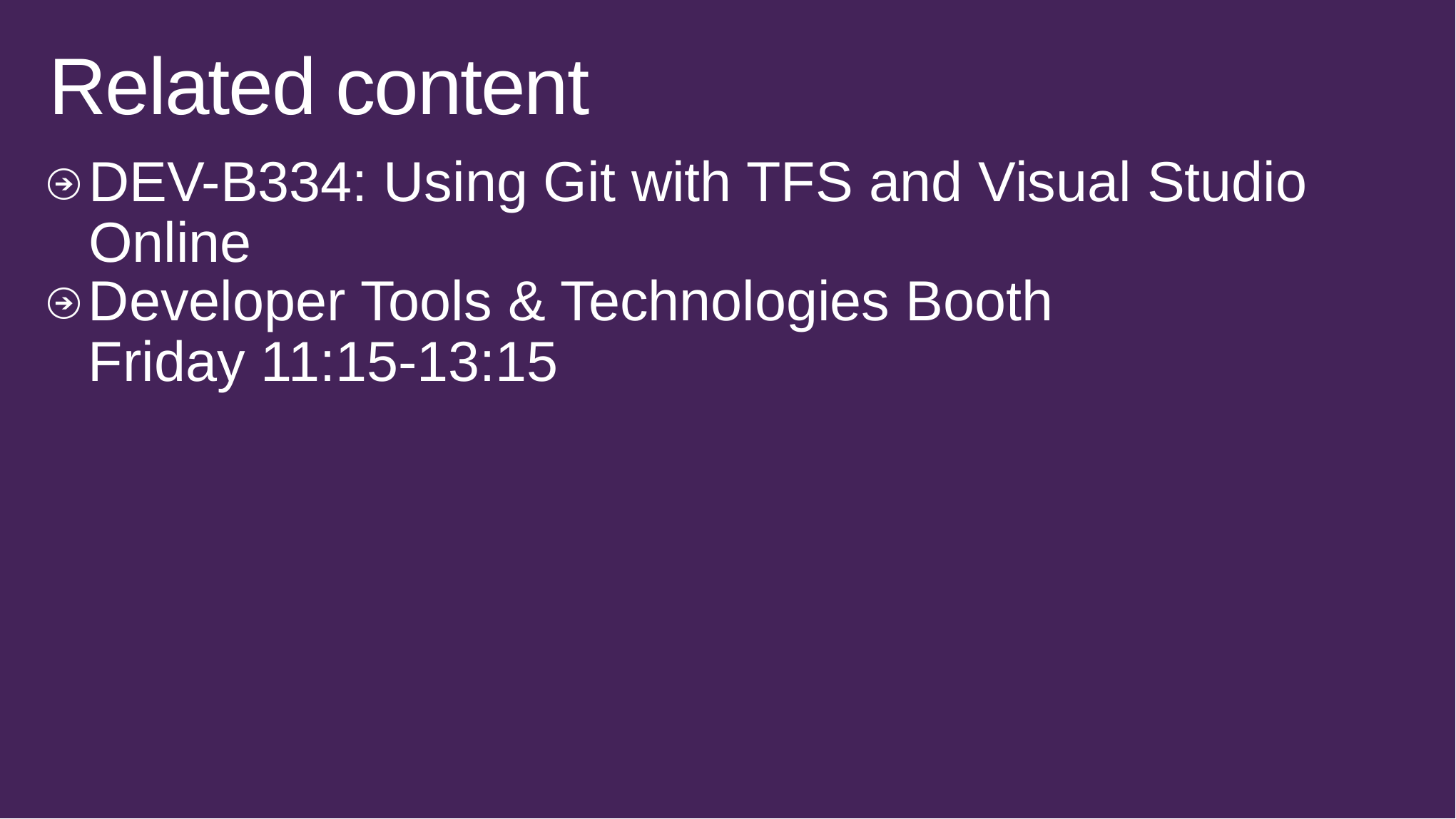

# Related content
DEV-B334: Using Git with TFS and Visual Studio Online
Developer Tools & Technologies Booth
Friday 11:15-13:15